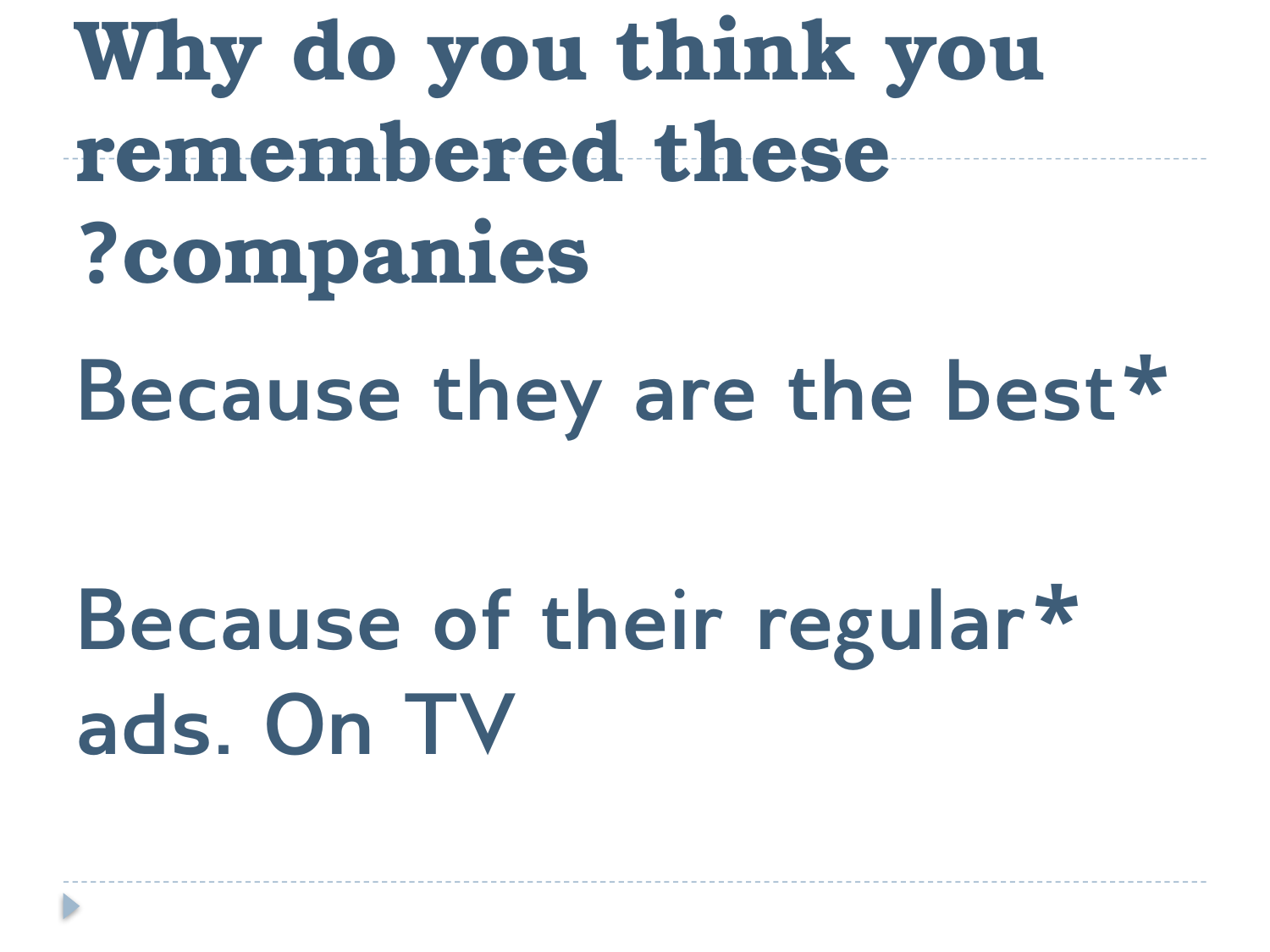

# Why do you think you remembered these companies?
*Because they are the best

*Because of their regular ads. On TV